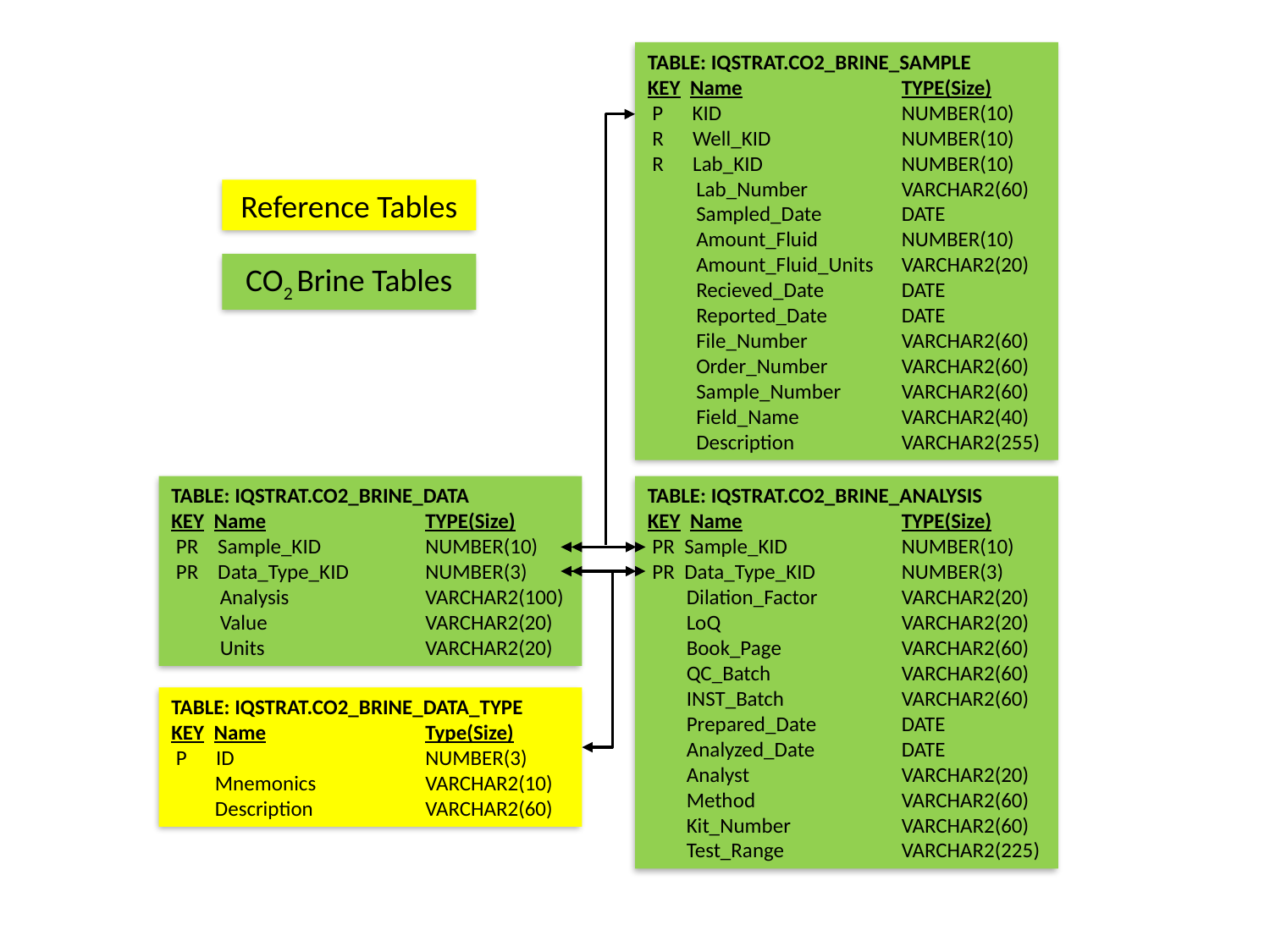

TABLE: IQSTRAT.CO2_BRINE_SAMPLE
KEY  Name		TYPE(Size)
 P      KID		NUMBER(10)
 R      Well_KID		NUMBER(10)
 R      Lab_KID		NUMBER(10)
          Lab_Number	VARCHAR2(60)
          Sampled_Date	DATE
          Amount_Fluid	NUMBER(10)
          Amount_Fluid_Units	VARCHAR2(20)
          Recieved_Date	DATE
          Reported_Date	DATE
          File_Number	VARCHAR2(60)
          Order_Number	VARCHAR2(60)
          Sample_Number	VARCHAR2(60)
          Field_Name	VARCHAR2(40)
          Description	VARCHAR2(255)
Reference Tables
CO2 Brine Tables
TABLE: IQSTRAT.CO2_BRINE_DATA
KEY  Name		TYPE(Size)
 PR    Sample_KID	NUMBER(10)
 PR    Data_Type_KID	NUMBER(3)
          Analysis		VARCHAR2(100)
          Value		VARCHAR2(20)
          Units		VARCHAR2(20)
TABLE: IQSTRAT.CO2_BRINE_ANALYSIS
KEY  Name		TYPE(Size)
 PR  Sample_KID	NUMBER(10)
 PR  Data_Type_KID	NUMBER(3)
        Dilation_Factor    	VARCHAR2(20)
        LoQ		VARCHAR2(20)
        Book_Page	VARCHAR2(60)
        QC_Batch		VARCHAR2(60)
        INST_Batch         	VARCHAR2(60)
        Prepared_Date	DATE
        Analyzed_Date	DATE
        Analyst		VARCHAR2(20)
        Method             	VARCHAR2(60)
        Kit_Number	VARCHAR2(60)
        Test_Range	VARCHAR2(225)
TABLE: IQSTRAT.CO2_BRINE_DATA_TYPE
KEY  Name		Type(Size)
 P      ID                 	NUMBER(3)
         Mnemonics         	VARCHAR2(10)
         Description        	VARCHAR2(60)